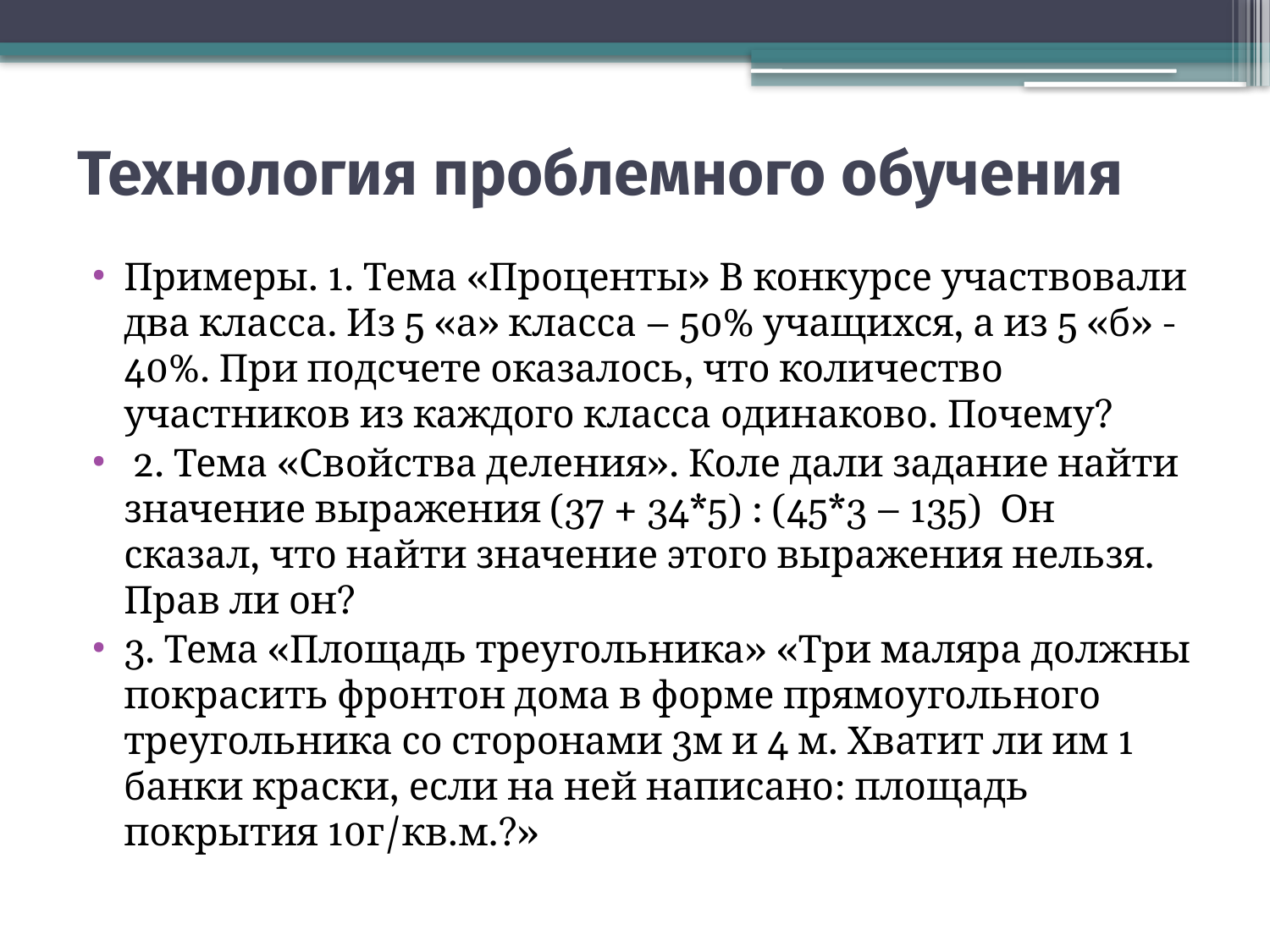

# Технология проблемного обучения
Примеры. 1. Тема «Проценты» В конкурсе участвовали два класса. Из 5 «а» класса – 50% учащихся, а из 5 «б» - 40%. При подсчете оказалось, что количество участников из каждого класса одинаково. Почему?
 2. Тема «Свойства деления». Коле дали задание найти значение выражения (37 + 34*5) : (45*3 – 135)  Он сказал, что найти значение этого выражения нельзя. Прав ли он?
3. Тема «Площадь треугольника» «Три маляра должны покрасить фронтон дома в форме прямоугольного треугольника со сторонами 3м и 4 м. Хватит ли им 1 банки краски, если на ней написано: площадь покрытия 10г/кв.м.?»